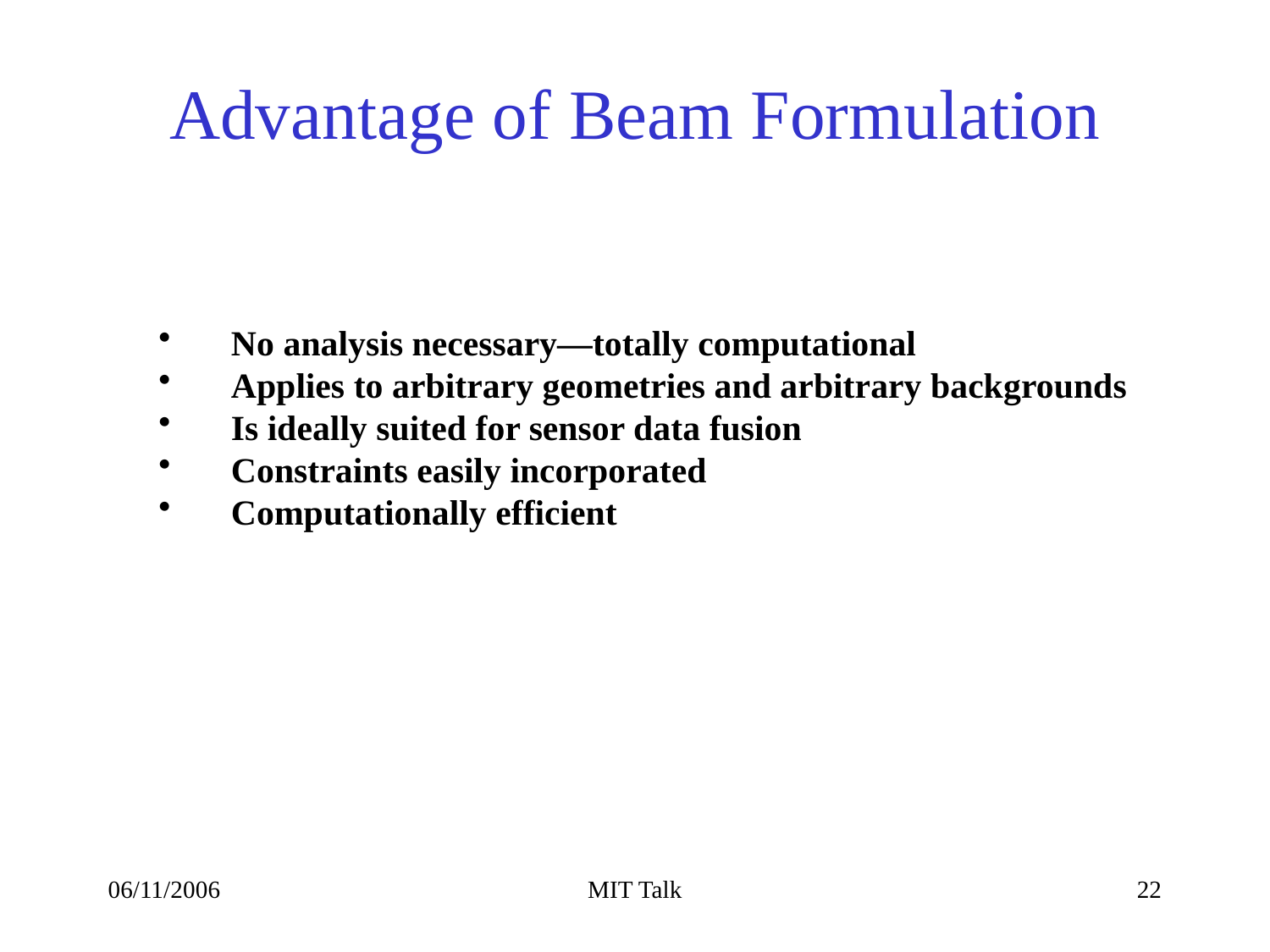

# Advantage of Beam Formulation
 No analysis necessary—totally computational
 Applies to arbitrary geometries and arbitrary backgrounds
 Is ideally suited for sensor data fusion
 Constraints easily incorporated
 Computationally efficient
06/11/2006
MIT Talk
22